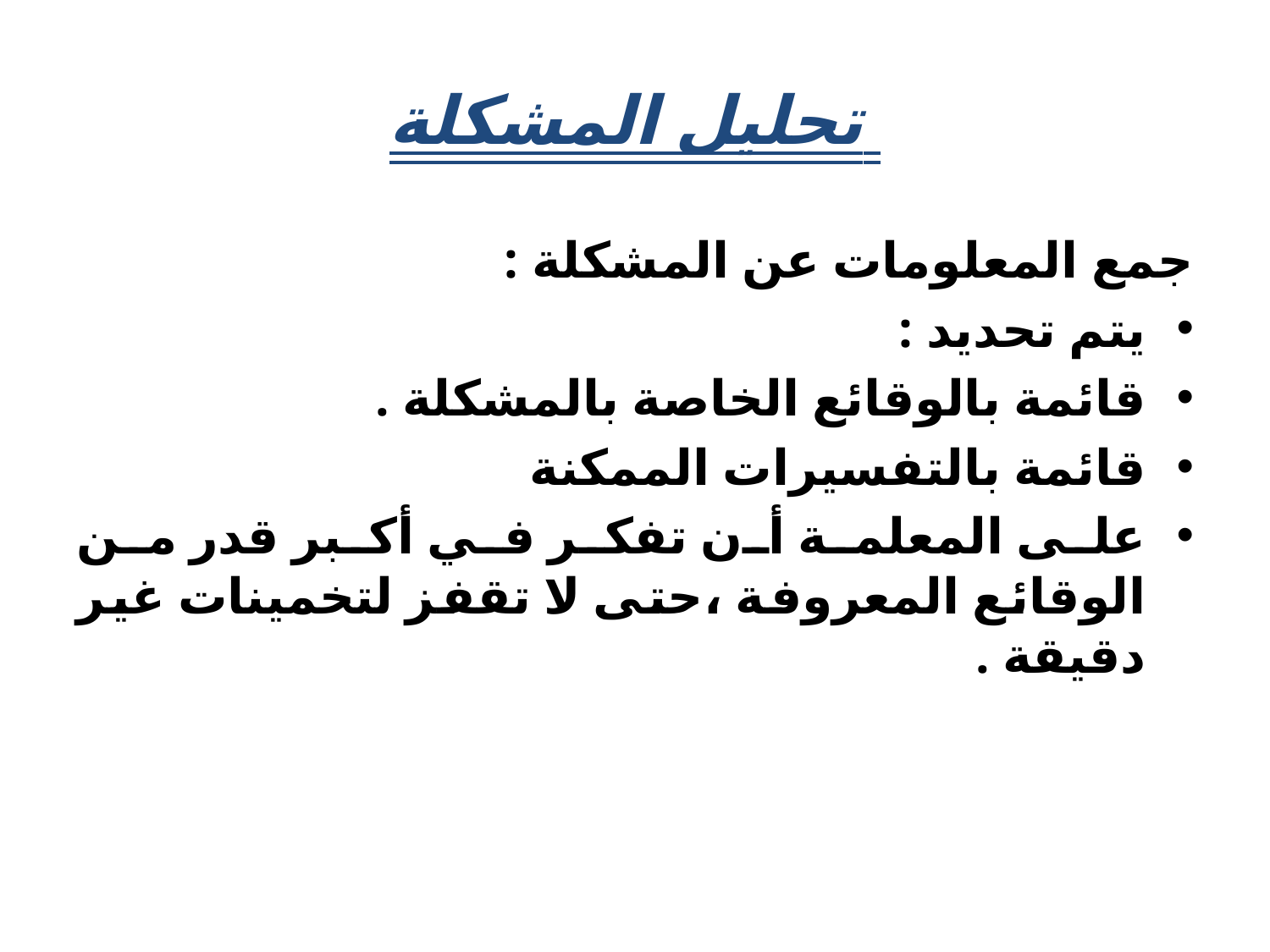

# تحليل المشكلة
جمع المعلومات عن المشكلة :
يتم تحديد :
قائمة بالوقائع الخاصة بالمشكلة .
قائمة بالتفسيرات الممكنة
على المعلمة أن تفكر في أكبر قدر من الوقائع المعروفة ،حتى لا تقفز لتخمينات غير دقيقة .